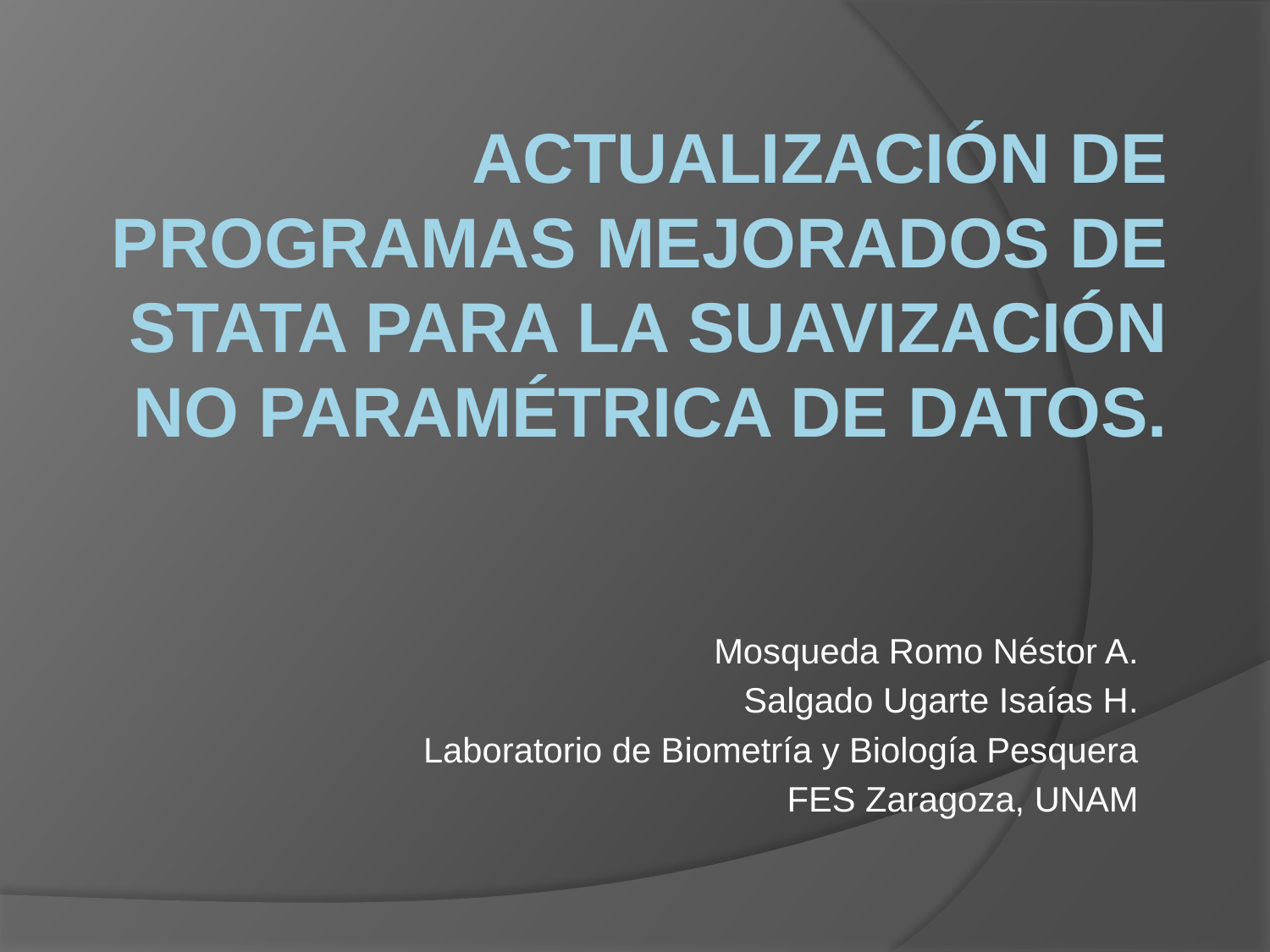

# Actualización de programas mejorados de Stata para la suavización no paramétrica de datos.
Mosqueda Romo Néstor A.
Salgado Ugarte Isaías H.
Laboratorio de Biometría y Biología Pesquera
FES Zaragoza, UNAM